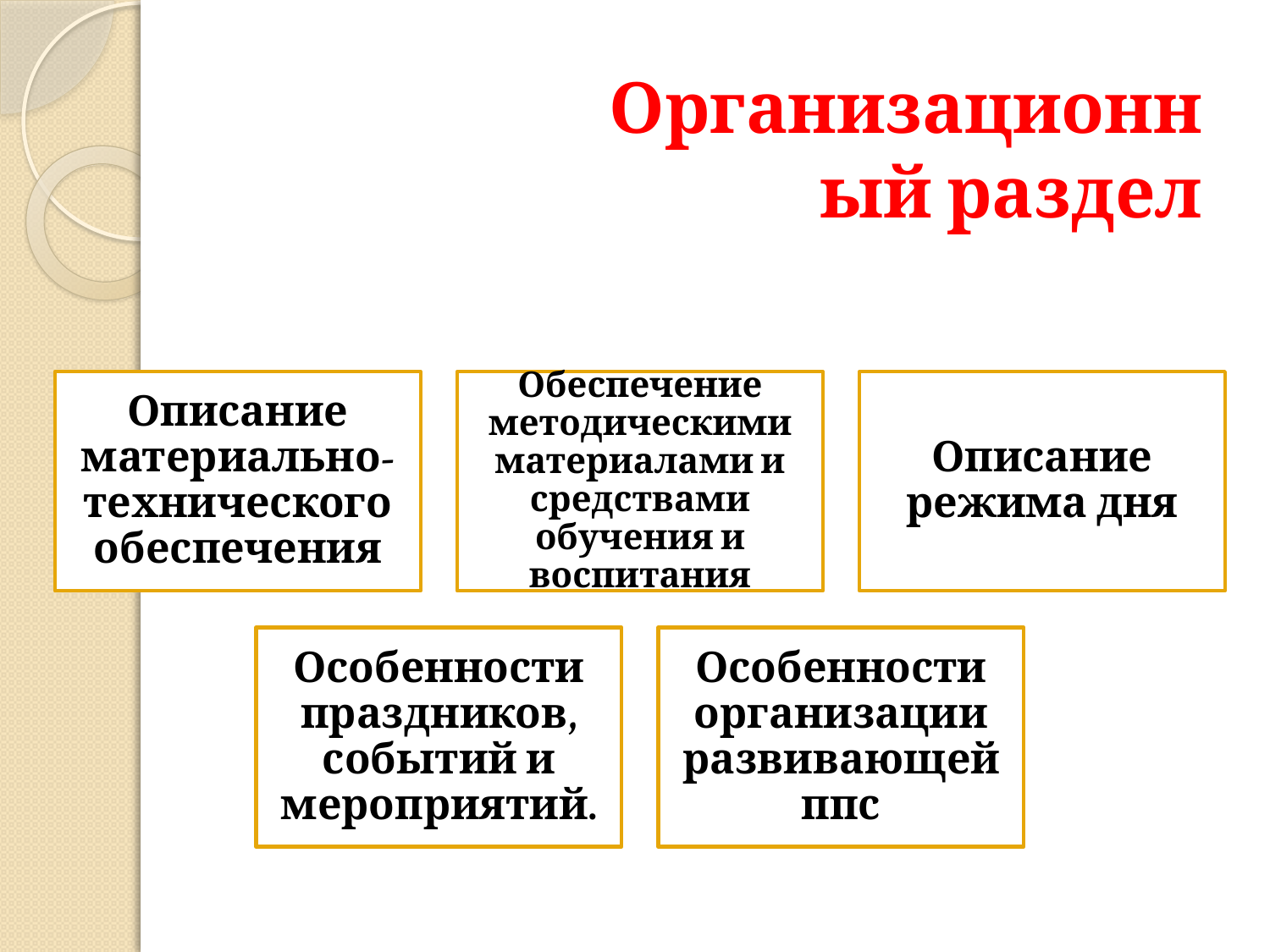

#
Организационный раздел
Описание материально-технического обеспечения
Обеспечение методическими материалами и средствами обучения и воспитания
Описание режима дня
Особенности праздников, событий и мероприятий.
Особенности организации развивающей ппс